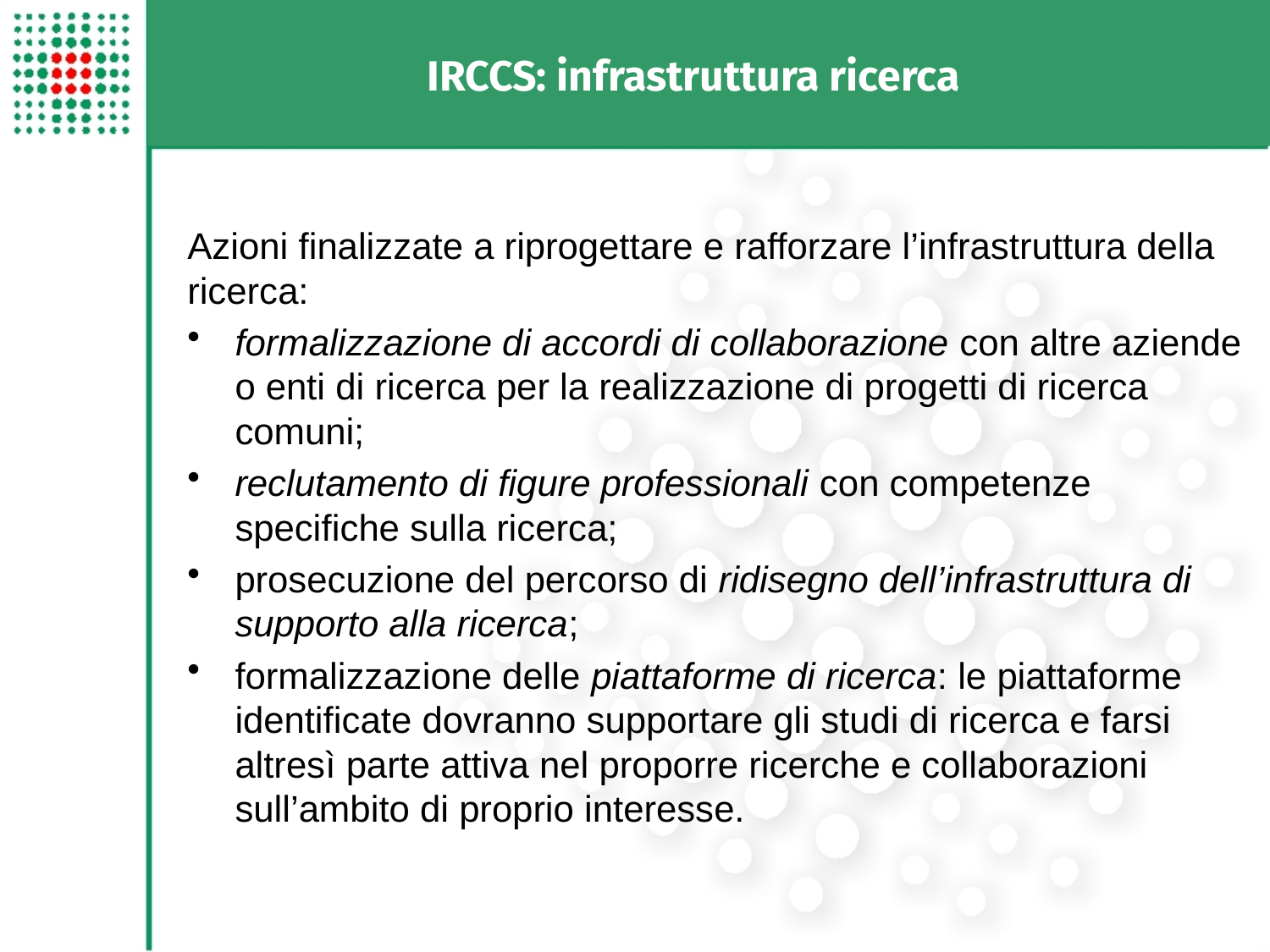

IRCCS: infrastruttura ricerca
Azioni finalizzate a riprogettare e rafforzare l’infrastruttura della ricerca:
formalizzazione di accordi di collaborazione con altre aziende o enti di ricerca per la realizzazione di progetti di ricerca comuni;
reclutamento di figure professionali con competenze specifiche sulla ricerca;
prosecuzione del percorso di ridisegno dell’infrastruttura di supporto alla ricerca;
formalizzazione delle piattaforme di ricerca: le piattaforme identificate dovranno supportare gli studi di ricerca e farsi altresì parte attiva nel proporre ricerche e collaborazioni sull’ambito di proprio interesse.